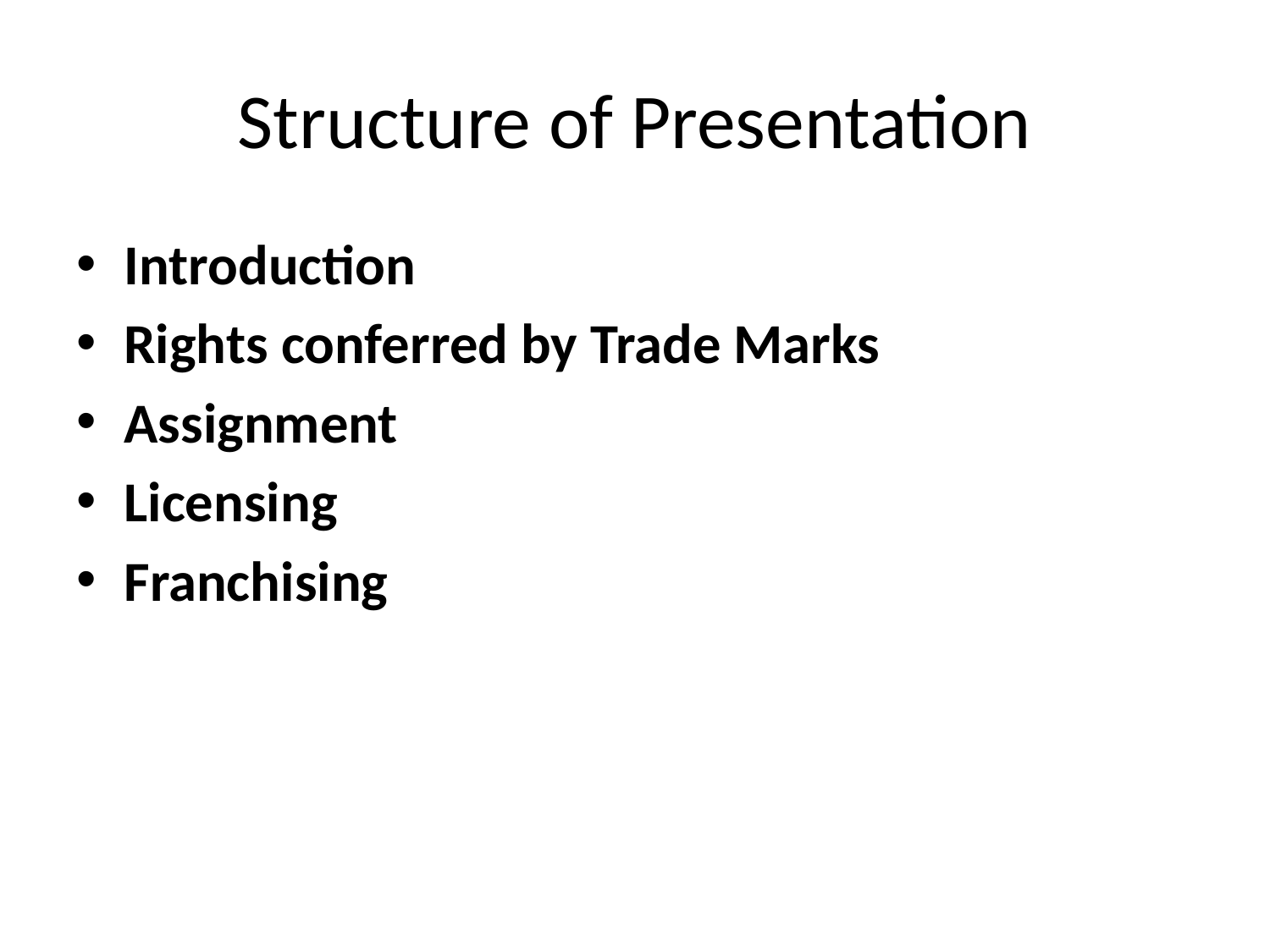

# Structure of Presentation
Introduction
Rights conferred by Trade Marks
Assignment
Licensing
Franchising